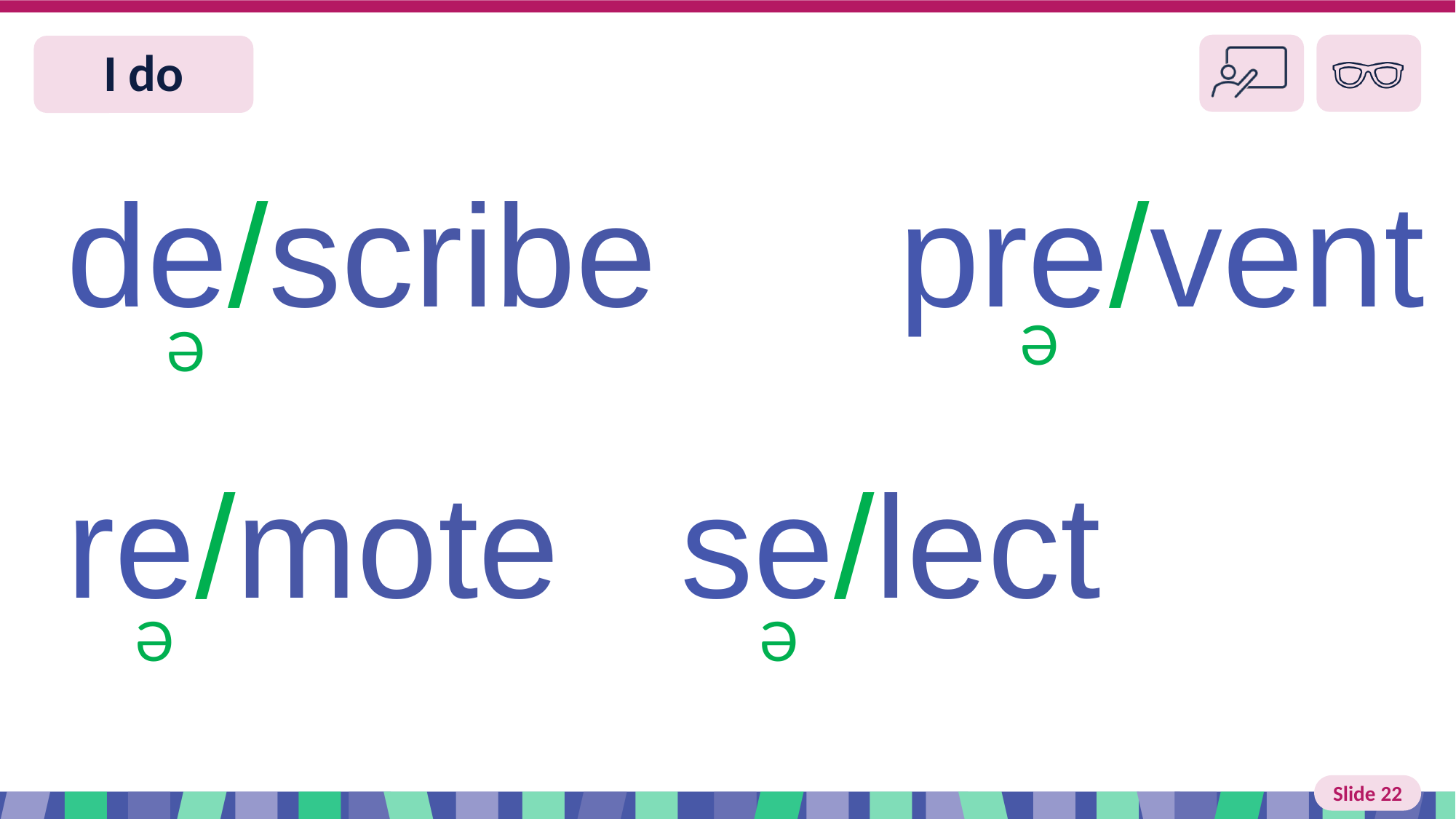

Slide 22 I do
de/scribe      pre/vent
Ə
Ə
re/mote   se/lect
Ə
Ə